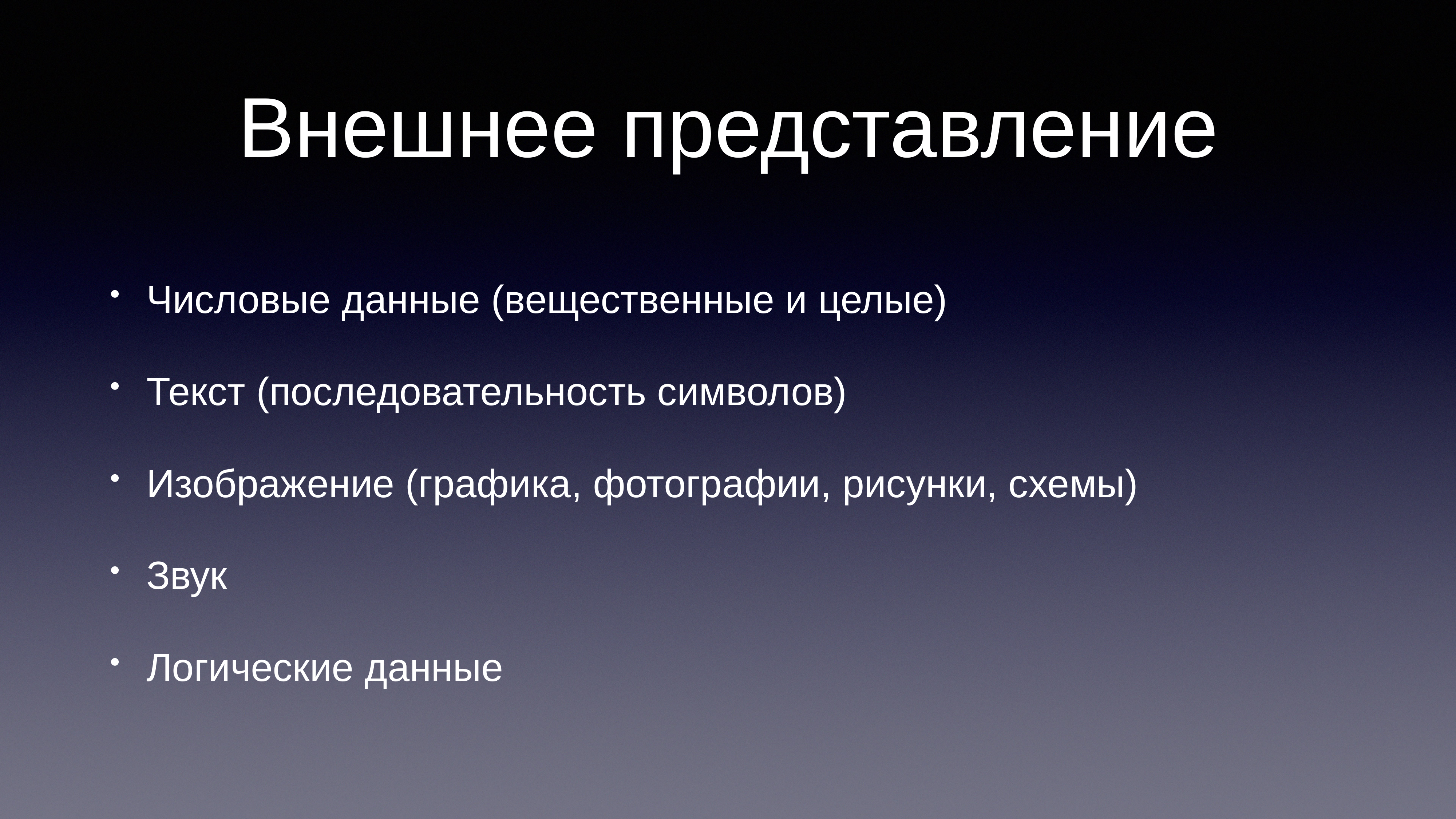

# Внешнее представление
Числовые данные (вещественные и целые)
Текст (последовательность символов)
Изображение (графика, фотографии, рисунки, схемы)
Звук
Логические данные